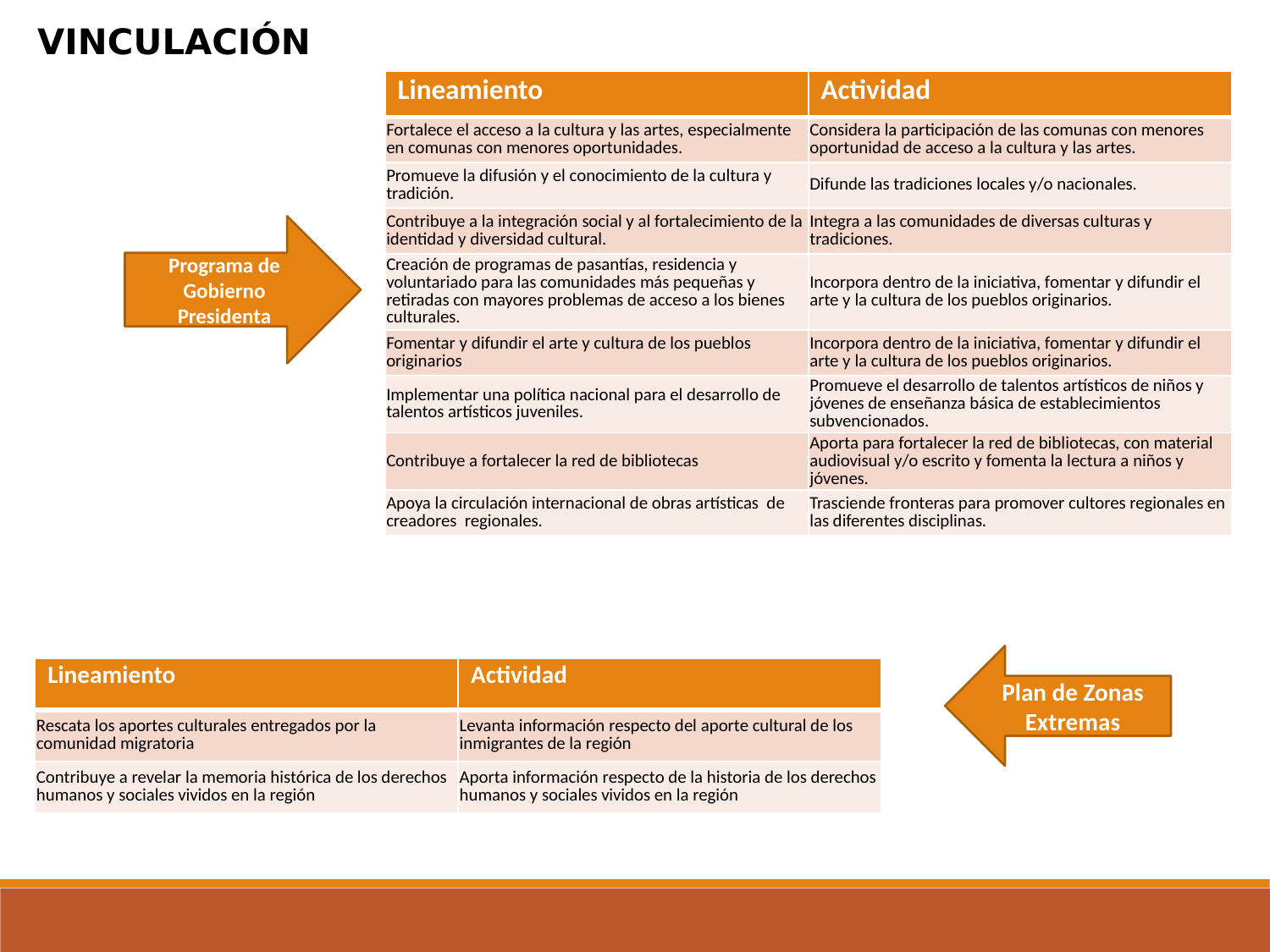

VINCULACIÓN
| Lineamiento | Actividad |
| --- | --- |
| Fortalece el acceso a la cultura y las artes, especialmente en comunas con menores oportunidades. | Considera la participación de las comunas con menores oportunidad de acceso a la cultura y las artes. |
| Promueve la difusión y el conocimiento de la cultura y tradición. | Difunde las tradiciones locales y/o nacionales. |
| Contribuye a la integración social y al fortalecimiento de la identidad y diversidad cultural. | Integra a las comunidades de diversas culturas y tradiciones. |
| Creación de programas de pasantías, residencia y voluntariado para las comunidades más pequeñas y retiradas con mayores problemas de acceso a los bienes culturales. | Incorpora dentro de la iniciativa, fomentar y difundir el arte y la cultura de los pueblos originarios. |
| Fomentar y difundir el arte y cultura de los pueblos originarios | Incorpora dentro de la iniciativa, fomentar y difundir el arte y la cultura de los pueblos originarios. |
| Implementar una política nacional para el desarrollo de talentos artísticos juveniles. | Promueve el desarrollo de talentos artísticos de niños y jóvenes de enseñanza básica de establecimientos subvencionados. |
| Contribuye a fortalecer la red de bibliotecas | Aporta para fortalecer la red de bibliotecas, con material audiovisual y/o escrito y fomenta la lectura a niños y jóvenes. |
| Apoya la circulación internacional de obras artísticas de creadores regionales. | Trasciende fronteras para promover cultores regionales en las diferentes disciplinas. |
Programa de Gobierno Presidenta
Plan de Zonas Extremas
| Lineamiento | Actividad |
| --- | --- |
| Rescata los aportes culturales entregados por la comunidad migratoria | Levanta información respecto del aporte cultural de los inmigrantes de la región |
| Contribuye a revelar la memoria histórica de los derechos humanos y sociales vividos en la región | Aporta información respecto de la historia de los derechos humanos y sociales vividos en la región |